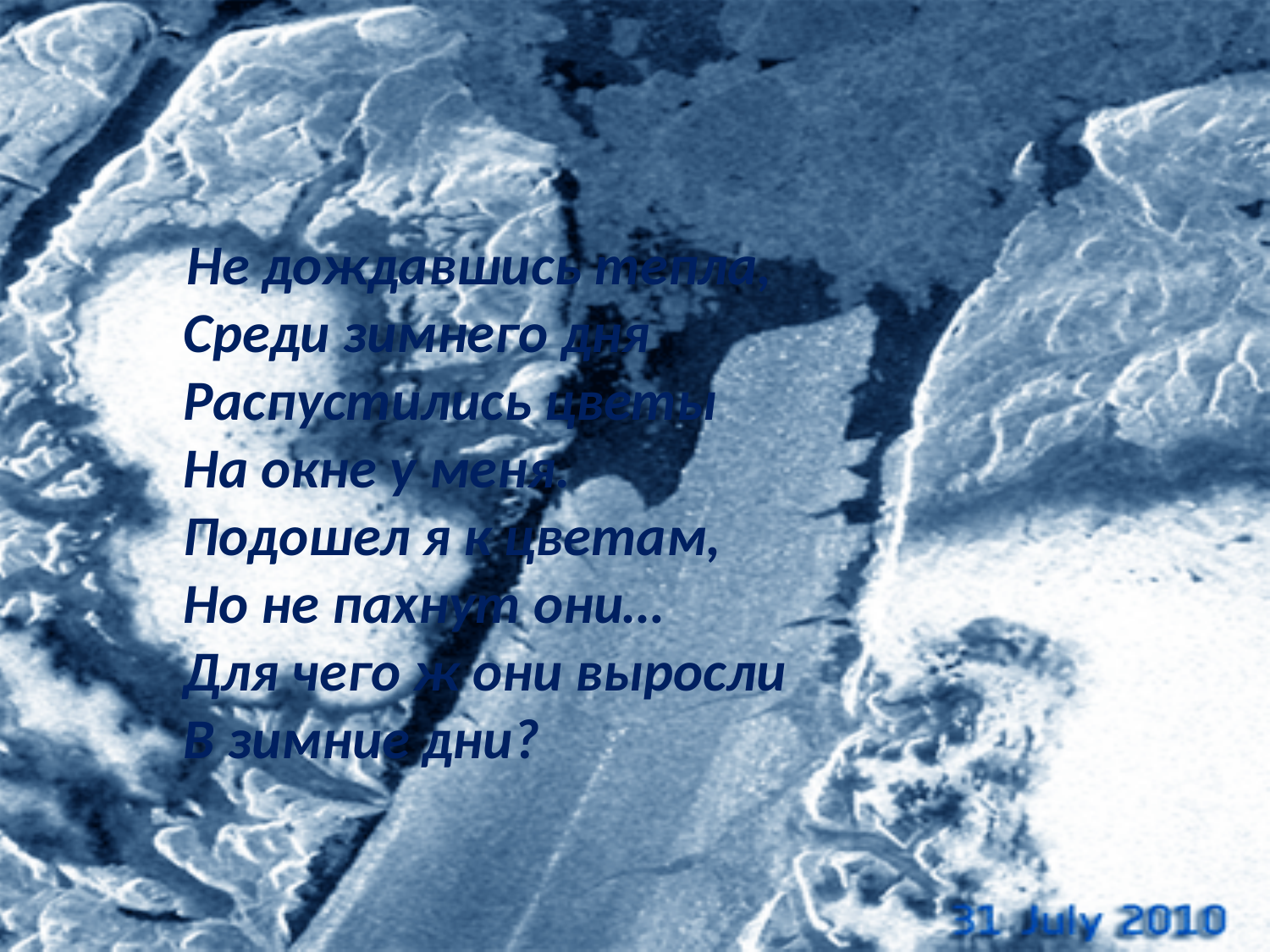

Не дождавшись тепла,
Среди зимнего дня
Распустились цветы
На окне у меня.
Подошел я к цветам,
Но не пахнут они…
Для чего ж они выросли
В зимние дни?